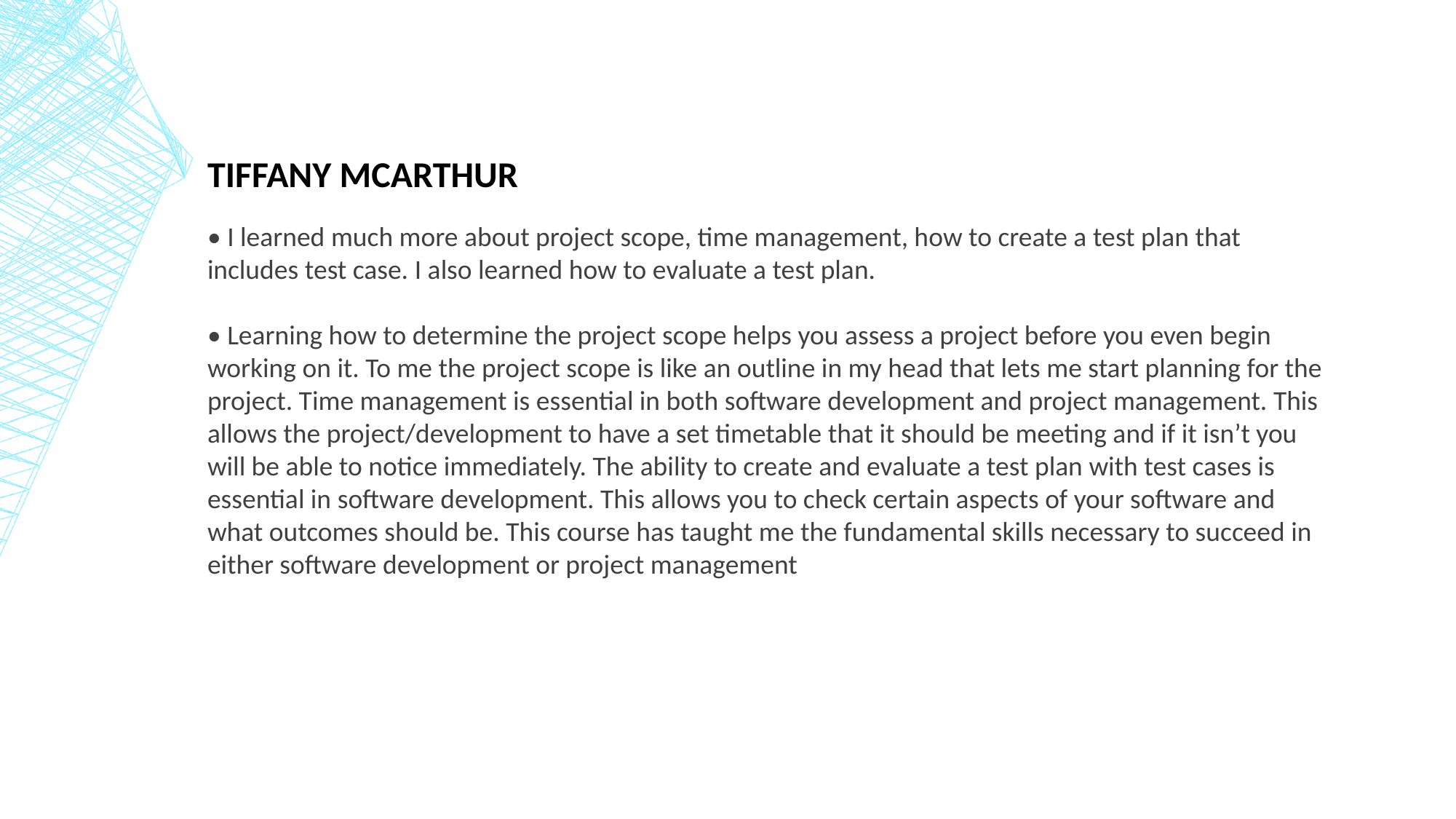

# Tiffany mcArthur
• I learned much more about project scope, time management, how to create a test plan that includes test case. I also learned how to evaluate a test plan.

• Learning how to determine the project scope helps you assess a project before you even begin working on it. To me the project scope is like an outline in my head that lets me start planning for the project. Time management is essential in both software development and project management. This allows the project/development to have a set timetable that it should be meeting and if it isn’t you will be able to notice immediately. The ability to create and evaluate a test plan with test cases is essential in software development. This allows you to check certain aspects of your software and what outcomes should be. This course has taught me the fundamental skills necessary to succeed in either software development or project management